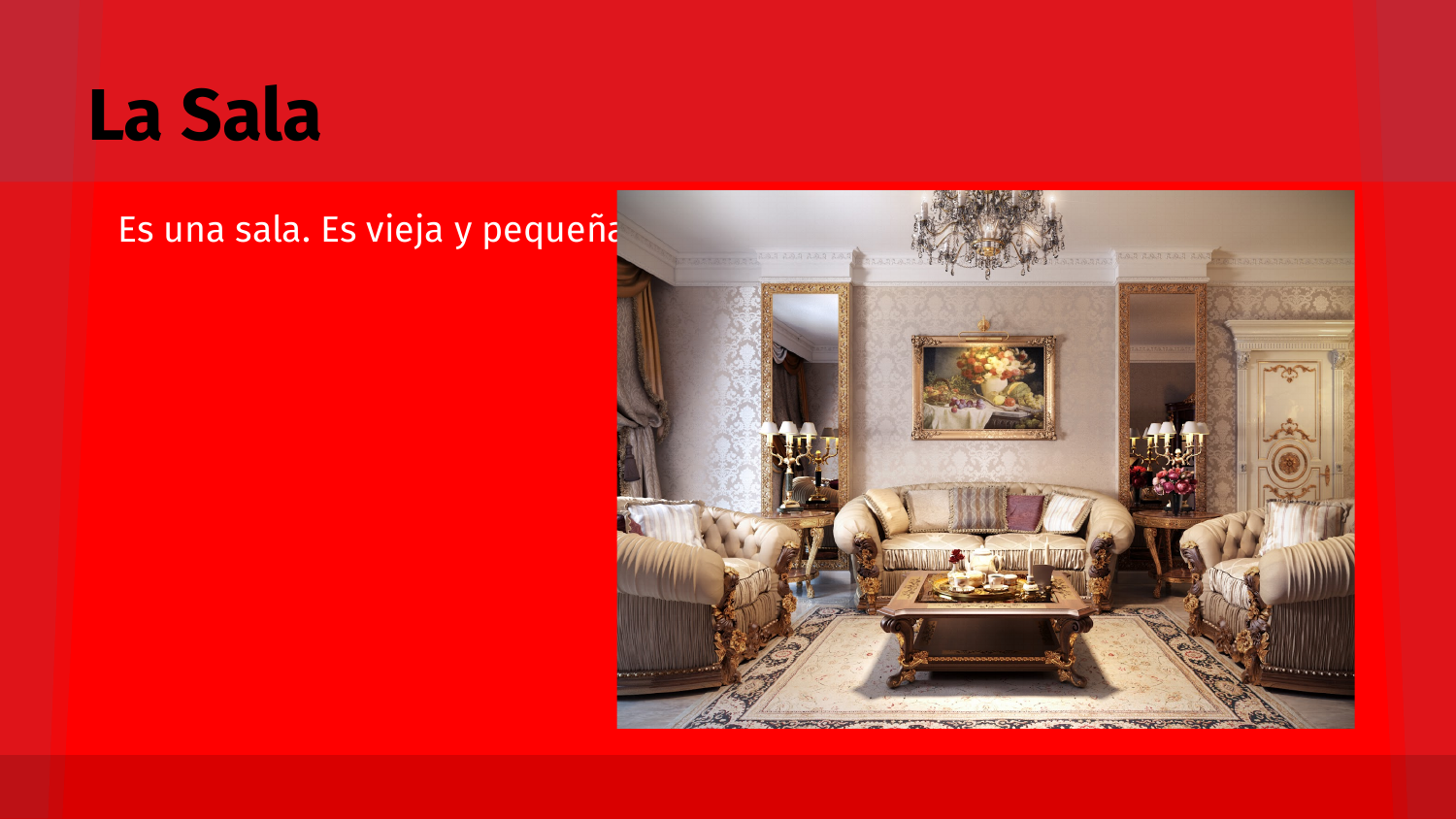

# La Sala
Es una sala. Es vieja y pequeña.